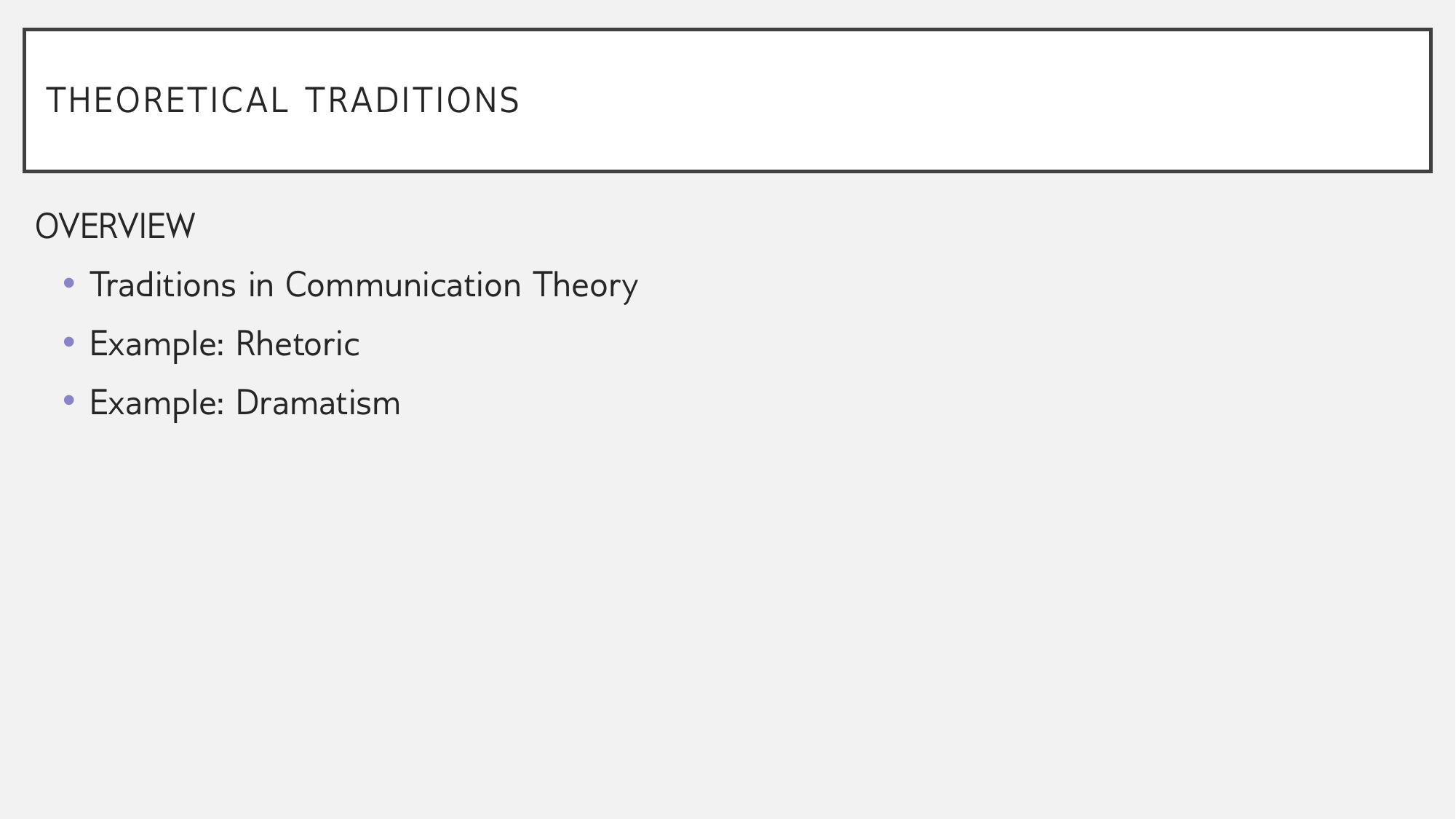

# Theoretical Traditions
OVERVIEW
Traditions in Communication Theory
Example: Rhetoric
Example: Dramatism